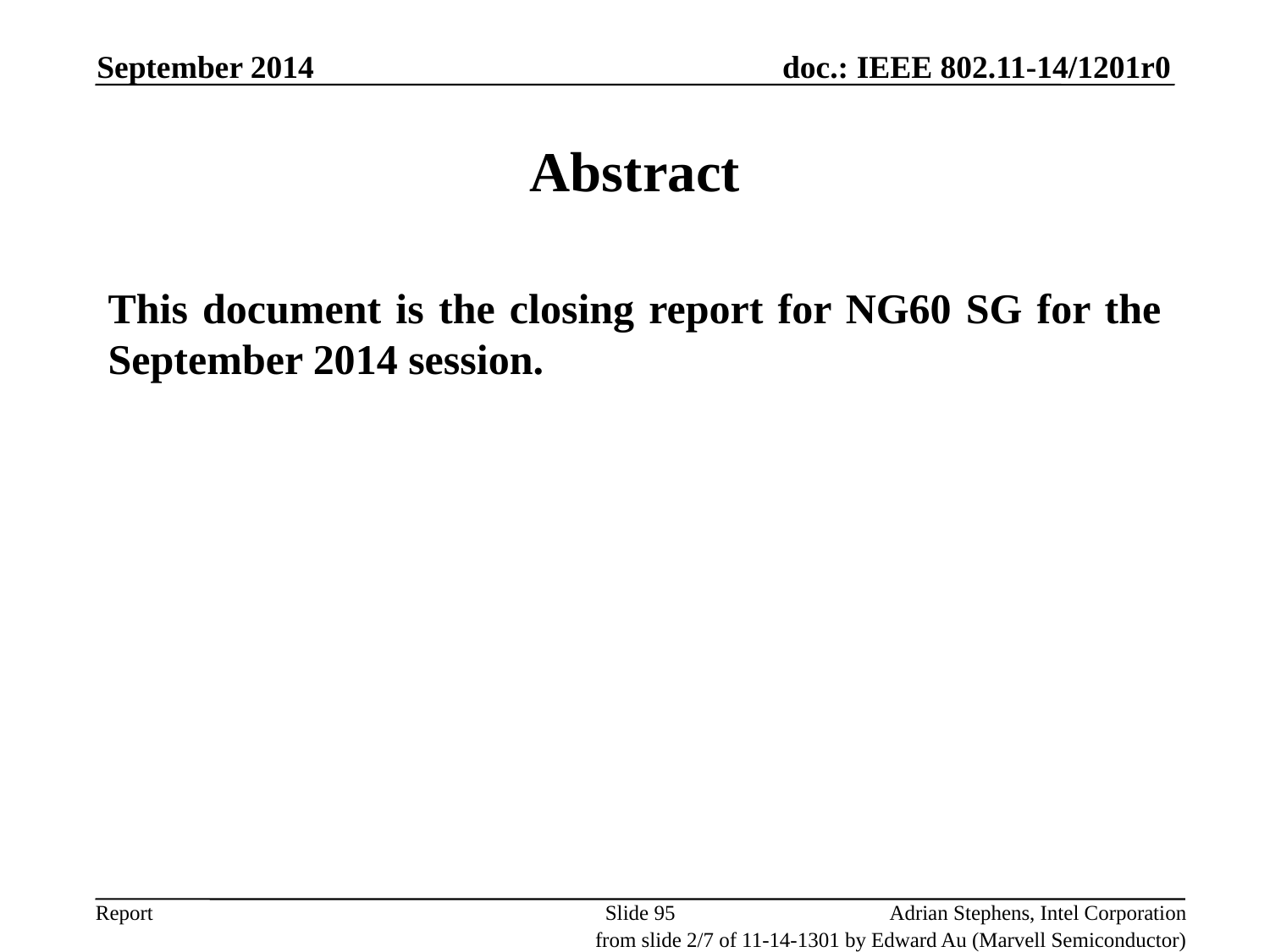

September 2014
# Abstract
This document is the closing report for NG60 SG for the September 2014 session.
Slide 95
Adrian Stephens, Intel Corporation
from slide 2/7 of 11-14-1301 by Edward Au (Marvell Semiconductor)